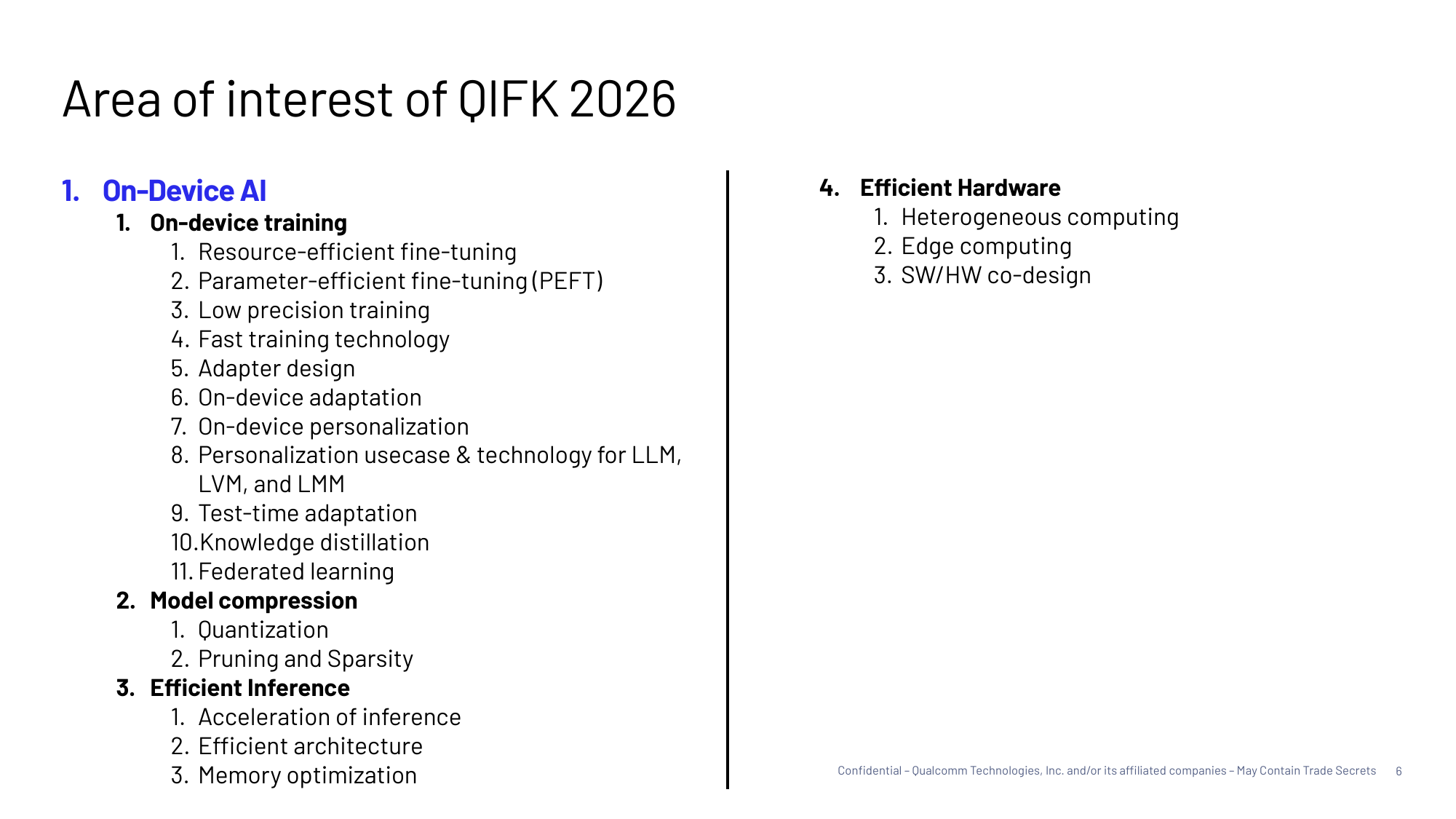

# Area of interest of QIFK 2026
On-Device AI
On-device training
Resource-efficient fine-tuning
Parameter-efficient fine-tuning (PEFT)
Low precision training
Fast training technology
Adapter design
On-device adaptation
On-device personalization
Personalization usecase & technology for LLM, LVM, and LMM
Test-time adaptation
Knowledge distillation
Federated learning
Model compression
Quantization
Pruning and Sparsity
Efficient Inference
Acceleration of inference
Efficient architecture
Memory optimization
Efficient Hardware
Heterogeneous computing
Edge computing
SW/HW co-design